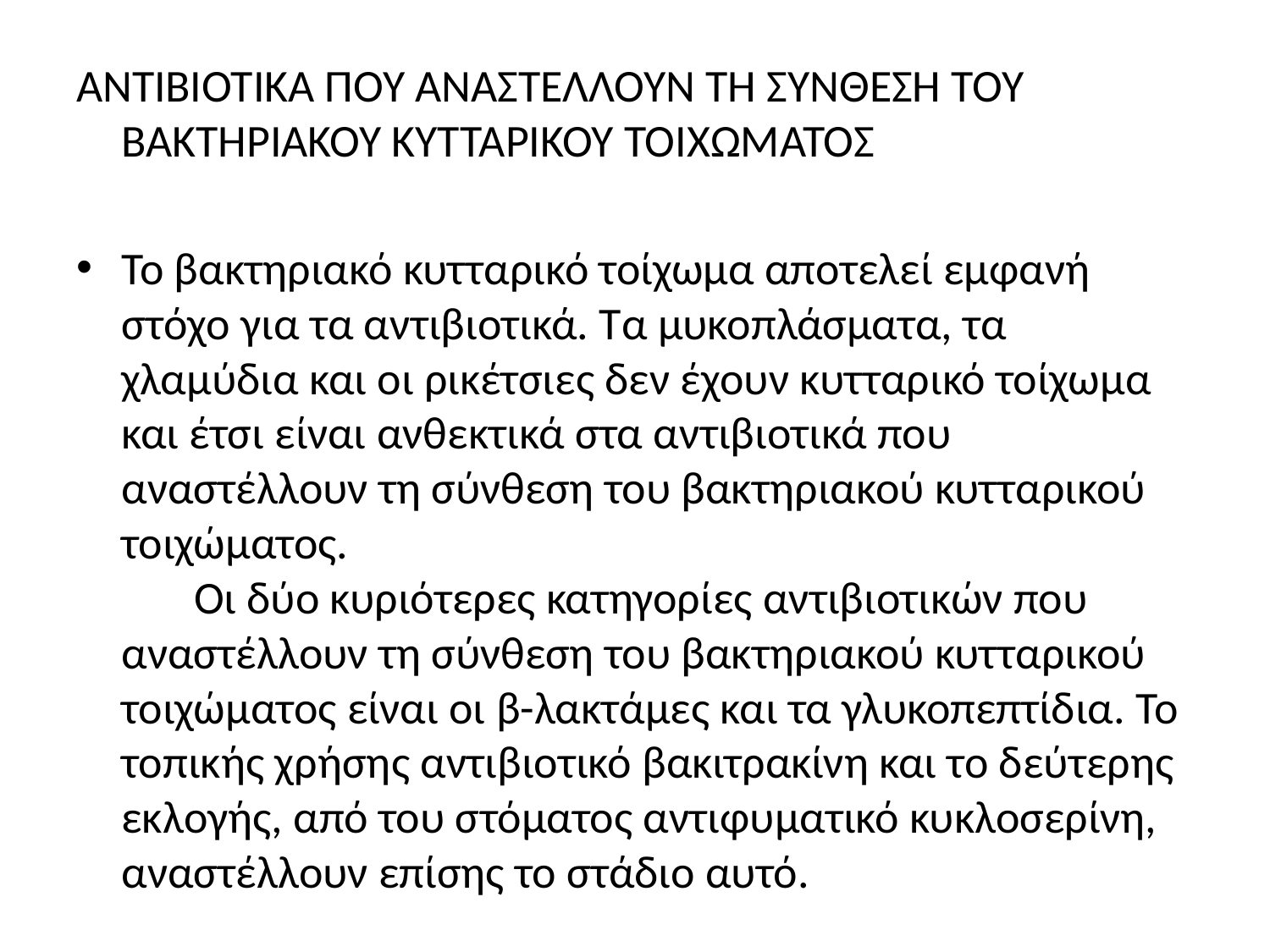

ΑΝΤΙΒΙΟΤΙΚΑ ΠΟΥ ΑΝΑΣΤΕΛΛΟΥΝ ΤΗ ΣΥΝΘΕΣΗ ΤΟΥ ΒΑΚΤΗΡΙΑΚΟΥ ΚΥΤΤΑΡΙΚΟΥ ΤΟΙΧΩΜΑΤΟΣ

Το βακτηριακό κυτταρικό τοίχωμα αποτελεί εμφανή στόχο για τα αντιβιοτικά. Τα μυκοπλάσματα, τα χλαμύδια και οι ρικέτσιες δεν έχουν κυτταρικό τοίχωμα και έτσι είναι ανθεκτικά στα αντιβιοτικά που αναστέλλουν τη σύνθεση του βακτηριακού κυτταρικού τοιχώματος.                                                                                         Οι δύο κυριότερες κατηγορίες αντιβιοτικών που αναστέλλουν τη σύνθεση του βακτηριακού κυτταρικού τοιχώματος είναι οι β-λακτάμες και τα γλυκοπεπτίδια. Το τοπικής χρήσης αντιβιοτικό βακιτρακίνη και το δεύτερης εκλογής, από του στόματος αντιφυματικό κυκλοσερίνη, αναστέλλουν επίσης το στάδιο αυτό.